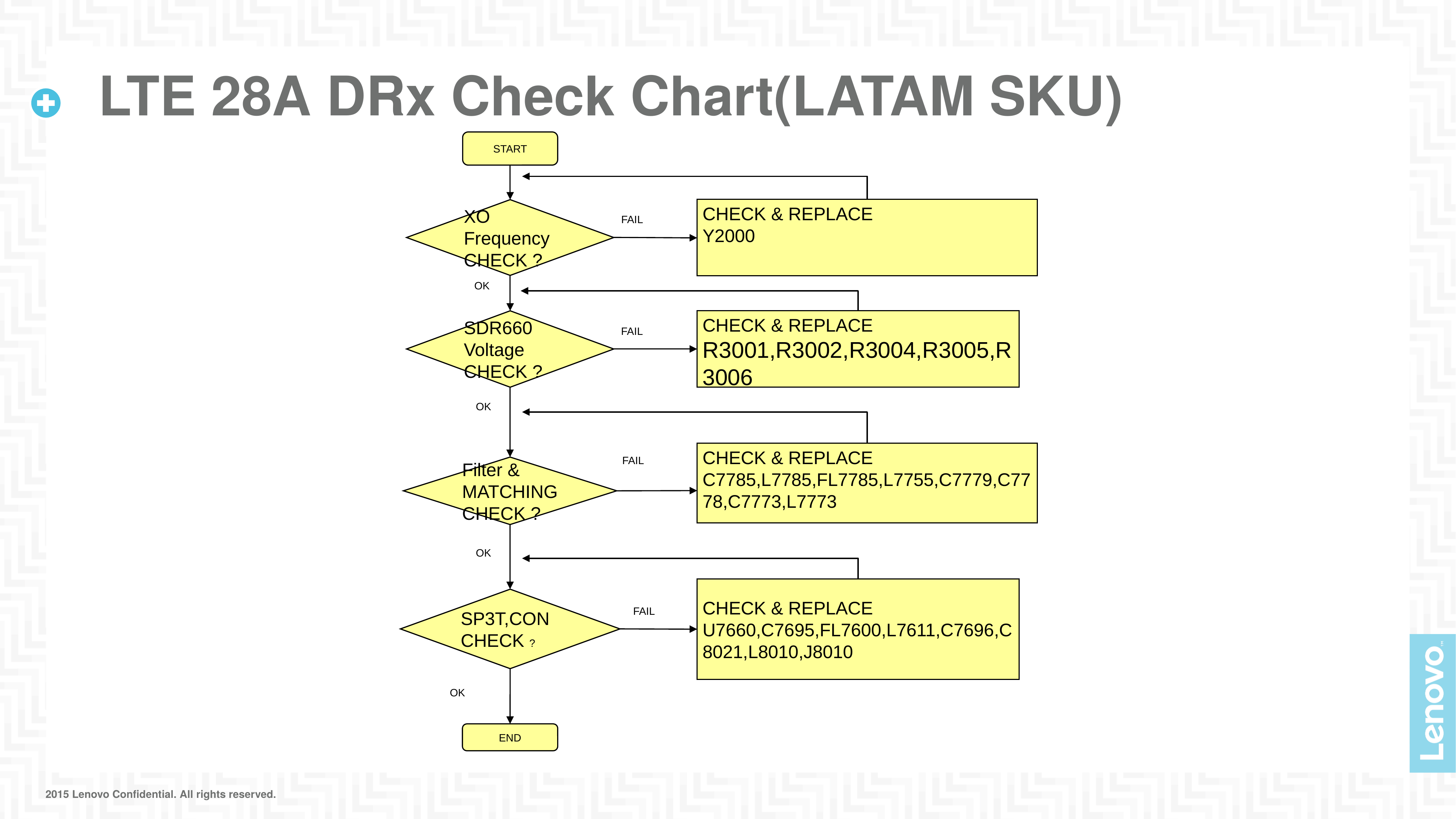

# LTE 28A DRx Check Chart(LATAM SKU)
START
CHECK & REPLACE
Y2000

XO Frequency
CHECK ?

FAIL
OK

SDR660 Voltage CHECK ?

CHECK & REPLACE
R3001,R3002,R3004,R3005,R3006

FAIL
OK
CHECK & REPLACE
C7785,L7785,FL7785,L7755,C7779,C7778,C7773,L7773
FAIL
Filter &  MATCHING CHECK ?
OK
CHECK & REPLACE
U7660,C7695,FL7600,L7611,C7696,C8021,L8010,J8010
SP3T,CON CHECK ?
FAIL
OK
OK
END